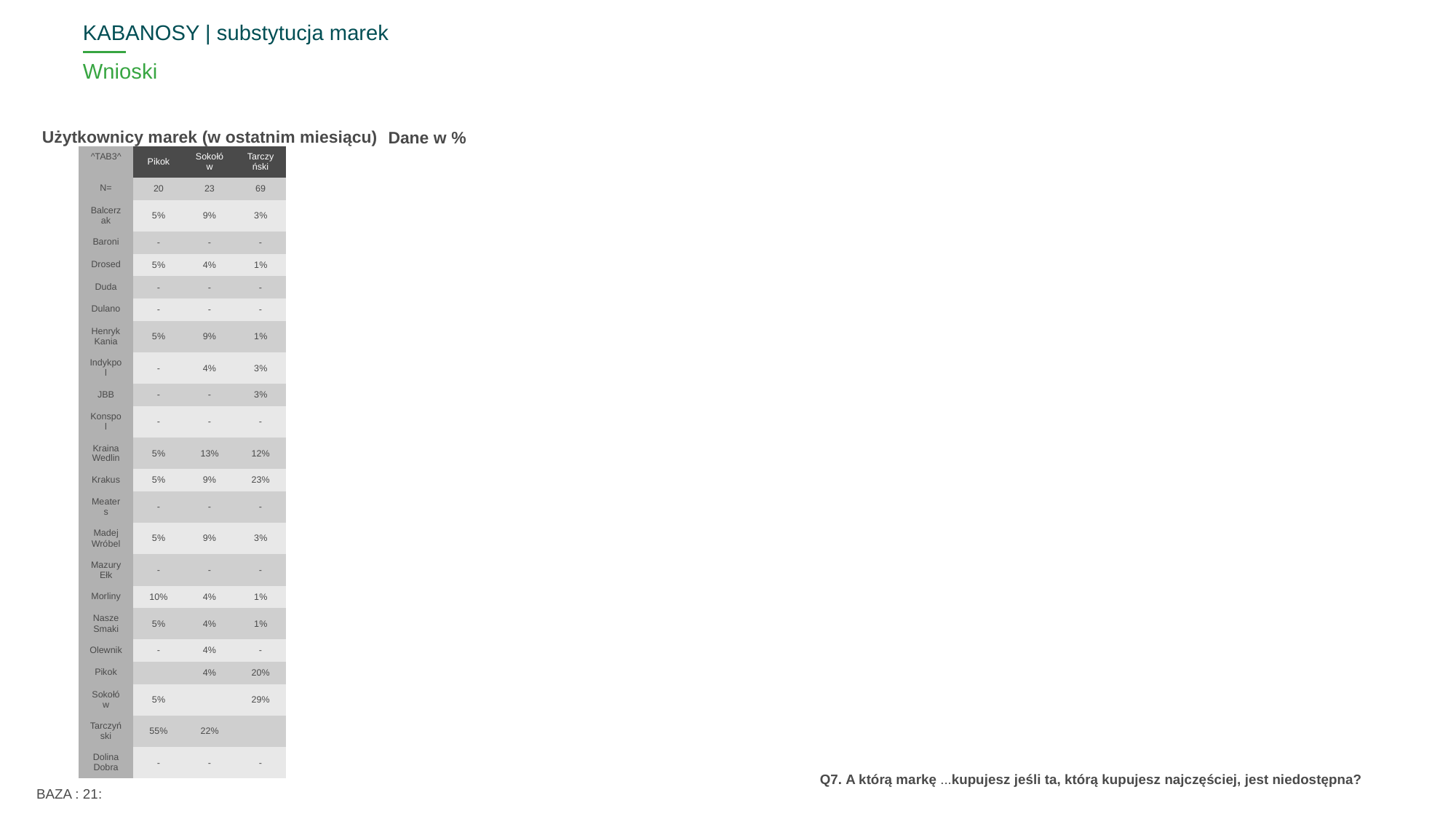

KABANOSY | substytucja marek
# Wnioski
Użytkownicy marek (w ostatnim miesiącu)
Dane w %
| ^TAB3^ | Pikok | Sokołów | Tarczyński |
| --- | --- | --- | --- |
| N= | 20 | 23 | 69 |
| Balcerzak | 5% | 9% | 3% |
| Baroni | - | - | - |
| Drosed | 5% | 4% | 1% |
| Duda | - | - | - |
| Dulano | - | - | - |
| Henryk Kania | 5% | 9% | 1% |
| Indykpol | - | 4% | 3% |
| JBB | - | - | 3% |
| Konspol | - | - | - |
| Kraina Wedlin | 5% | 13% | 12% |
| Krakus | 5% | 9% | 23% |
| Meaters | - | - | - |
| Madej Wróbel | 5% | 9% | 3% |
| Mazury Ełk | - | - | - |
| Morliny | 10% | 4% | 1% |
| Nasze Smaki | 5% | 4% | 1% |
| Olewnik | - | 4% | - |
| Pikok |  | 4% | 20% |
| Sokołów | 5% |  | 29% |
| Tarczyński | 55% | 22% |  |
| Dolina Dobra | - | - | - |

BAZA : 21:
Q7. A którą markę ...kupujesz jeśli ta, którą kupujesz najczęściej, jest niedostępna?